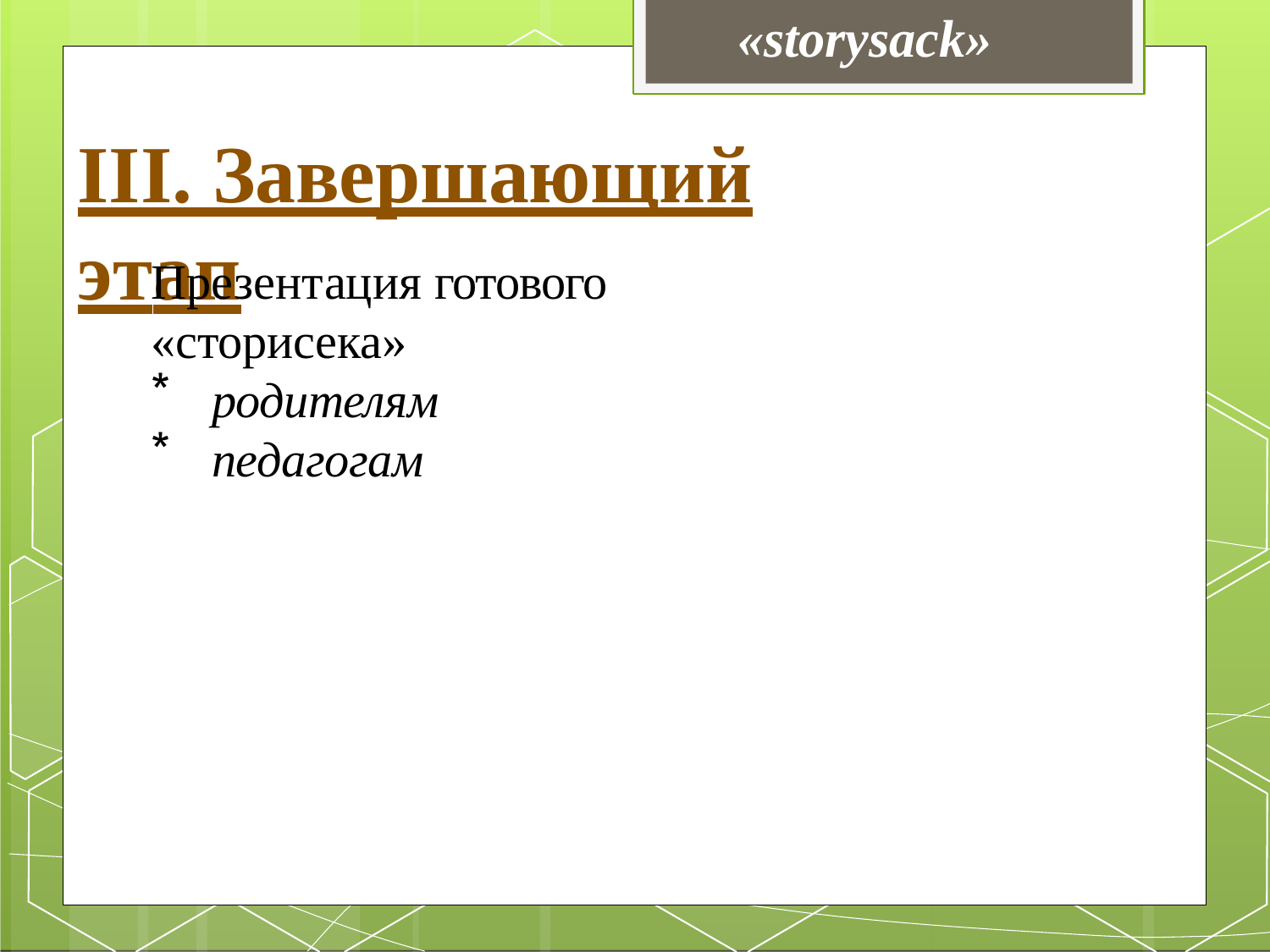

«storysack»
# III. Завершающий	этап
Презентация готового
«сторисека»
родителям
педагогам